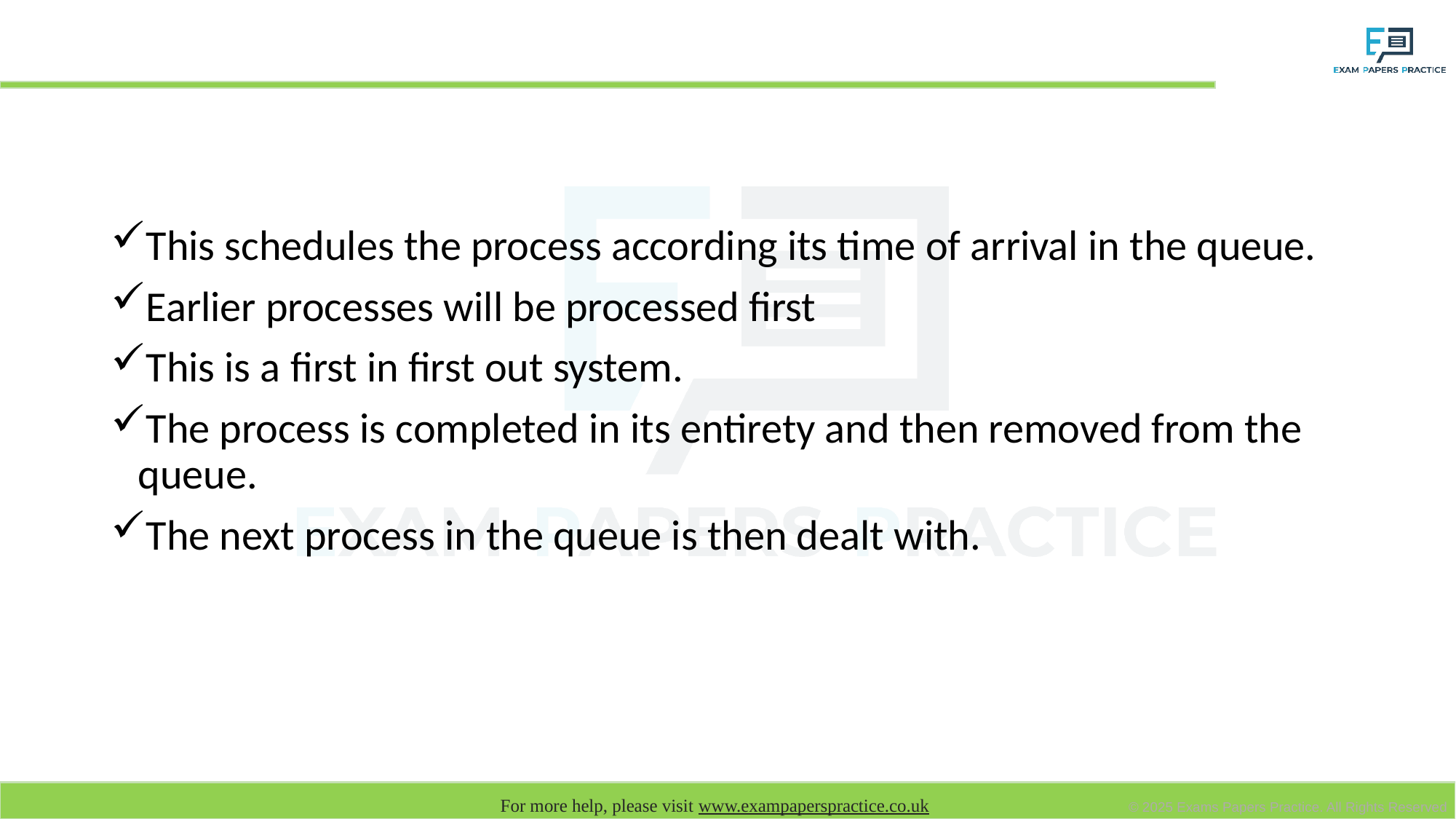

# First come first served (FCFS)
This schedules the process according its time of arrival in the queue.
Earlier processes will be processed first
This is a first in first out system.
The process is completed in its entirety and then removed from the queue.
The next process in the queue is then dealt with.